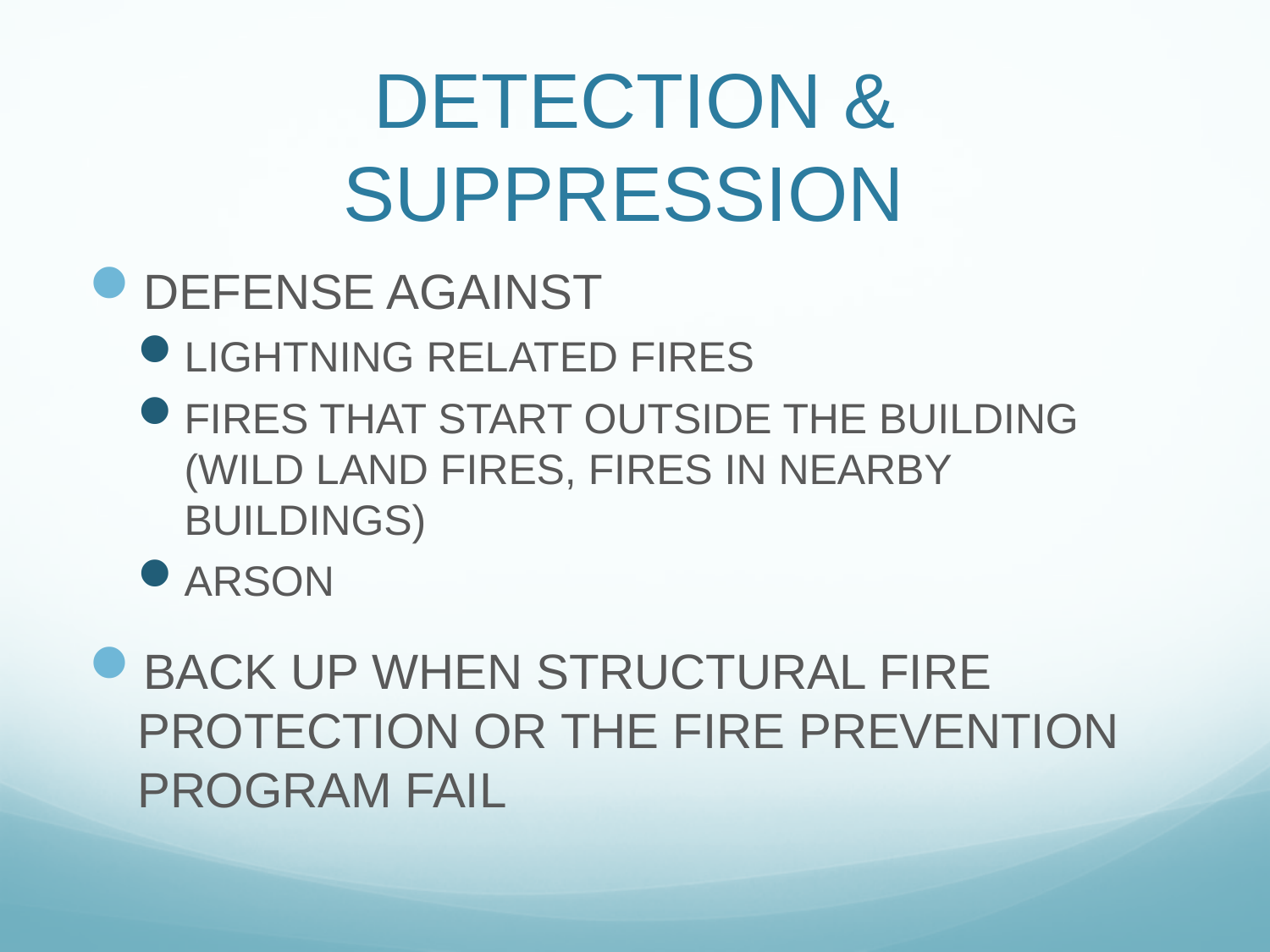

# DETECTION & SUPPRESSION
DEFENSE AGAINST
LIGHTNING RELATED FIRES
FIRES THAT START OUTSIDE THE BUILDING (WILD LAND FIRES, FIRES IN NEARBY BUILDINGS)
ARSON
BACK UP WHEN STRUCTURAL FIRE PROTECTION OR THE FIRE PREVENTION PROGRAM FAIL